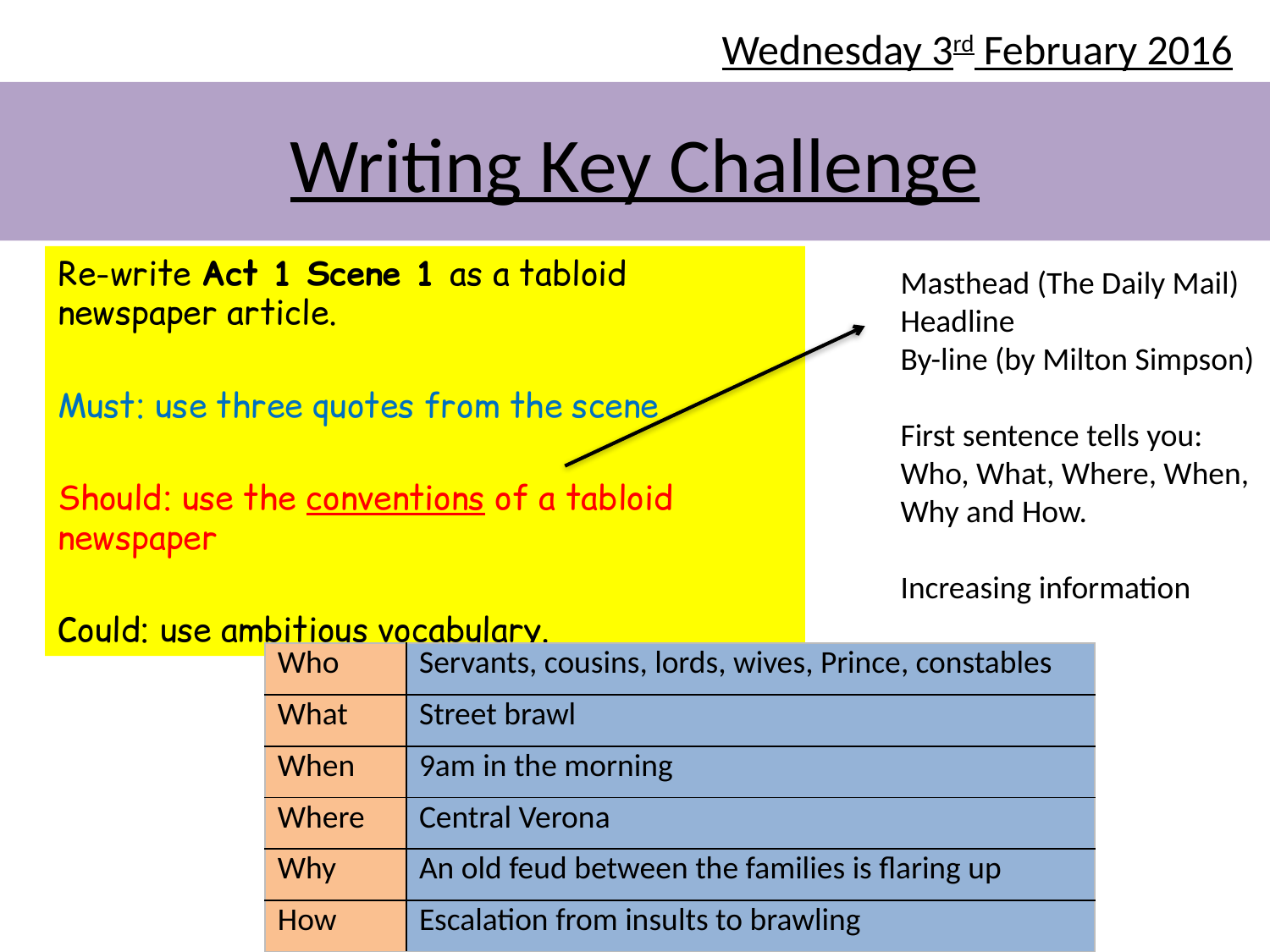

Wednesday 3rd February 2016
# Writing Key Challenge
Re-write Act 1 Scene 1 as a tabloid newspaper article.

Must: use three quotes from the scene

Should: use the conventions of a tabloid newspaper

Could: use ambitious vocabulary.
Masthead (The Daily Mail)
Headline
By-line (by Milton Simpson)

First sentence tells you:
Who, What, Where, When,
Why and How.

Increasing information

| Who | Servants, cousins, lords, wives, Prince, constables |
| --- | --- |
| What | Street brawl |
| When | 9am in the morning |
| Where | Central Verona |
| Why | An old feud between the families is flaring up |
| How | Escalation from insults to brawling |